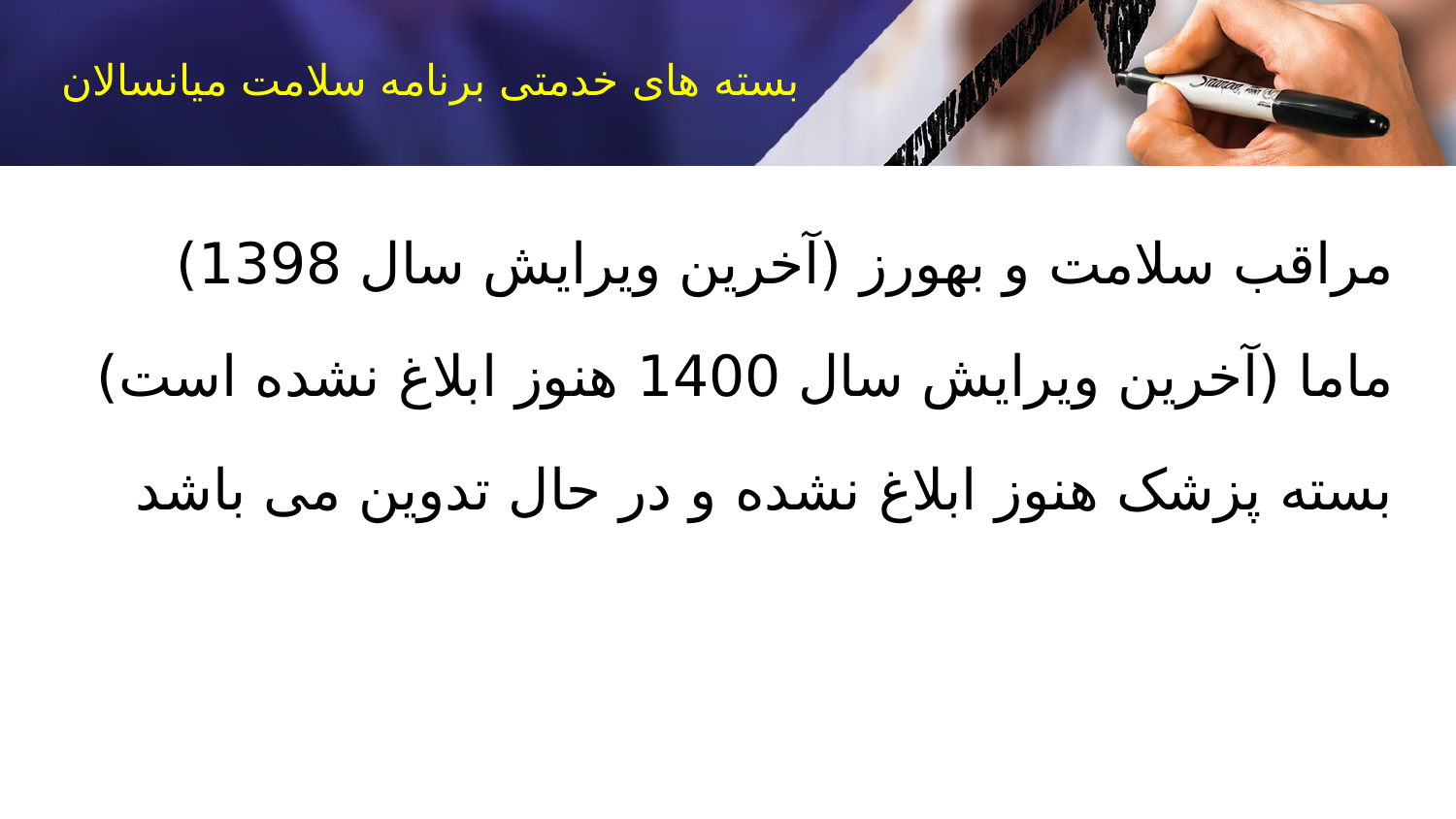

# بسته های خدمتی برنامه سلامت میانسالان
مراقب سلامت و بهورز (آخرین ویرایش سال 1398)
ماما (آخرین ویرایش سال 1400 هنوز ابلاغ نشده است)
بسته پزشک هنوز ابلاغ نشده و در حال تدوین می باشد